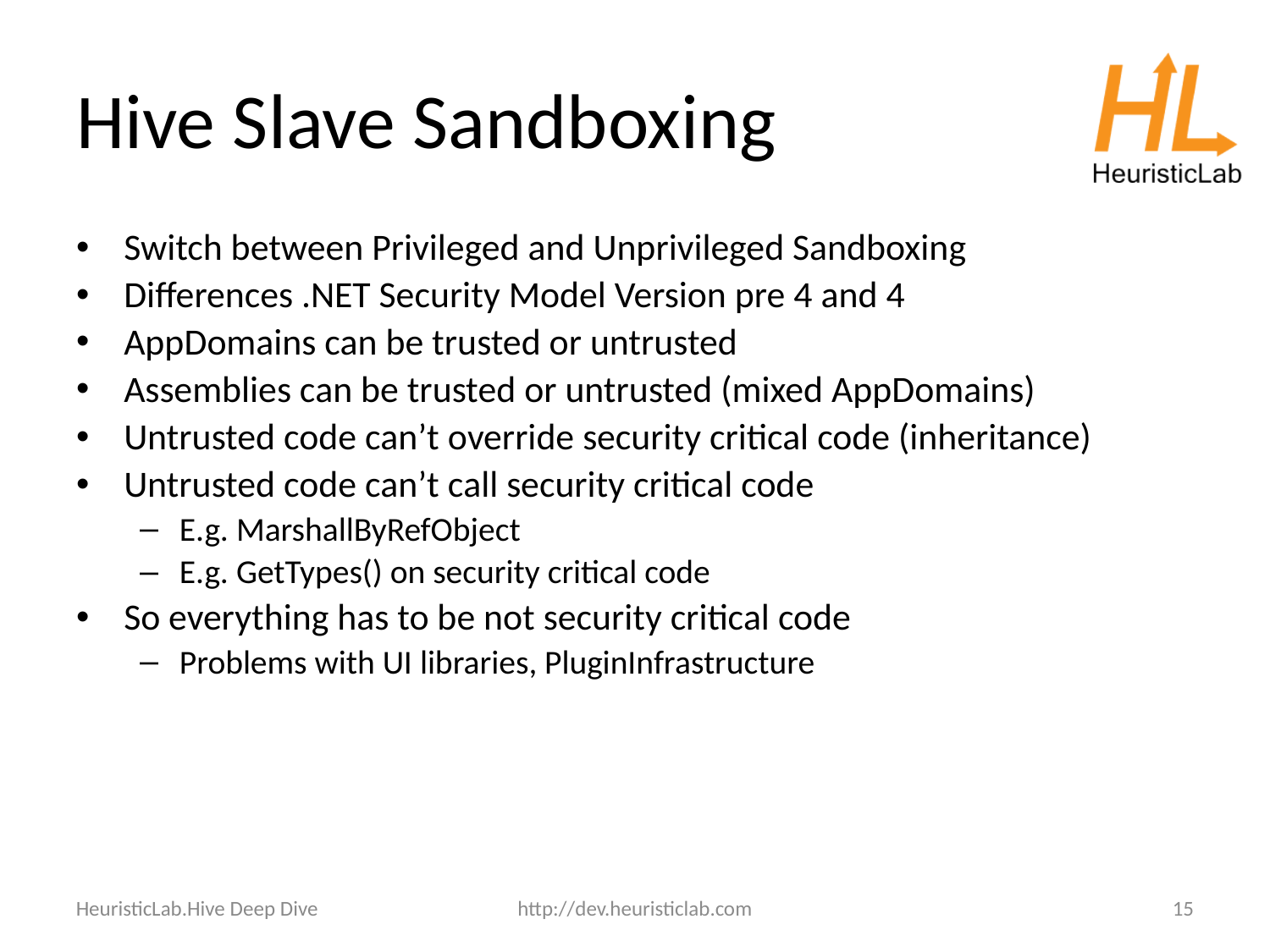

Switch between Privileged and Unprivileged Sandboxing
Differences .NET Security Model Version pre 4 and 4
AppDomains can be trusted or untrusted
Assemblies can be trusted or untrusted (mixed AppDomains)
Untrusted code can’t override security critical code (inheritance)
Untrusted code can’t call security critical code
E.g. MarshallByRefObject
E.g. GetTypes() on security critical code
So everything has to be not security critical code
Problems with UI libraries, PluginInfrastructure

Hive Slave Sandboxing
HeuristicLab.Hive Deep Dive
http://dev.heuristiclab.com
15